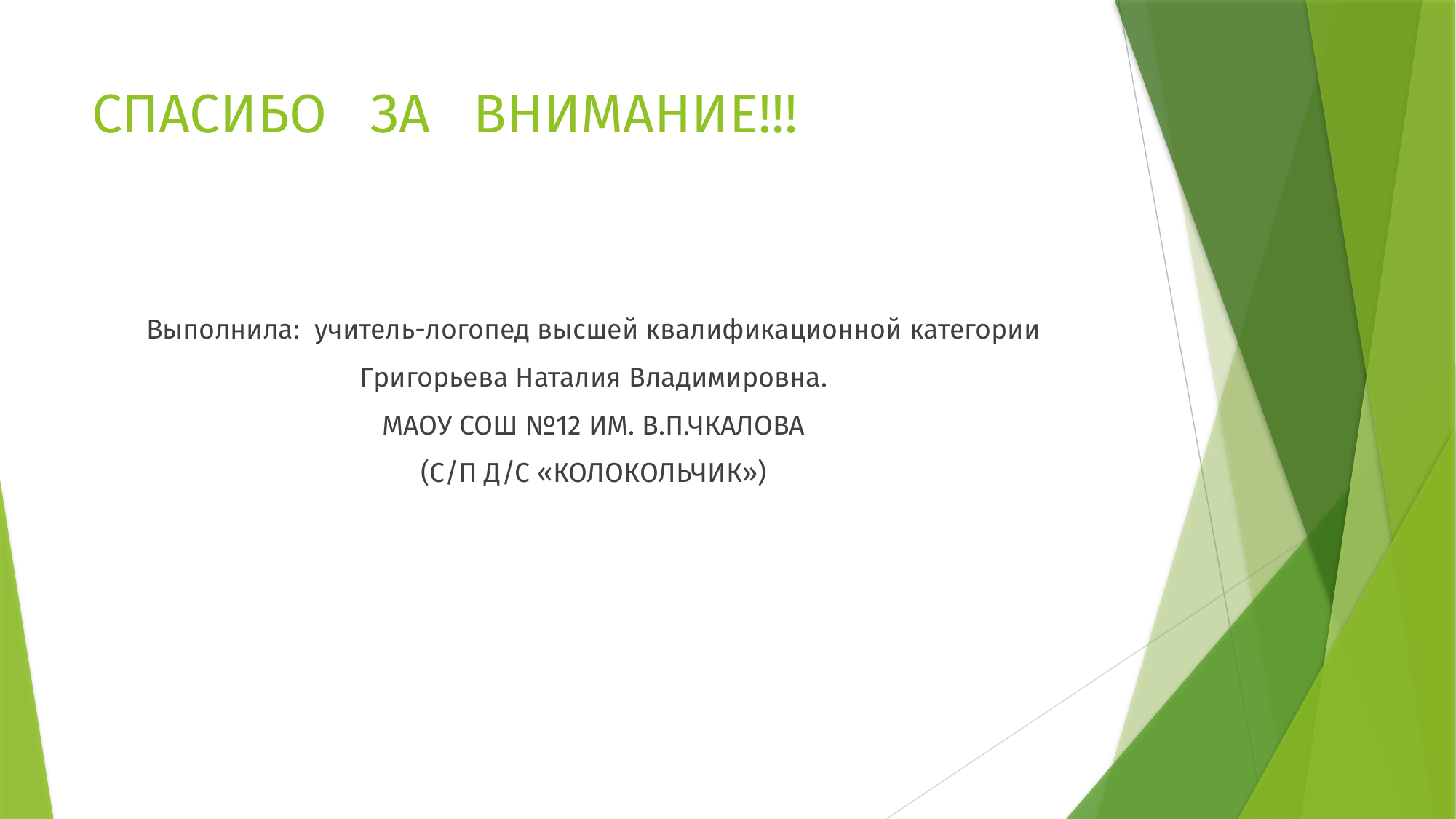

# СПАСИБО   ЗА   ВНИМАНИЕ!!!

Выполнила:  учитель-логопед высшей квалификационной категории
Григорьева Наталия Владимировна.
МАОУ СОШ №12 ИМ. В.П.ЧКАЛОВА
(С/П Д/С «КОЛОКОЛЬЧИК»)